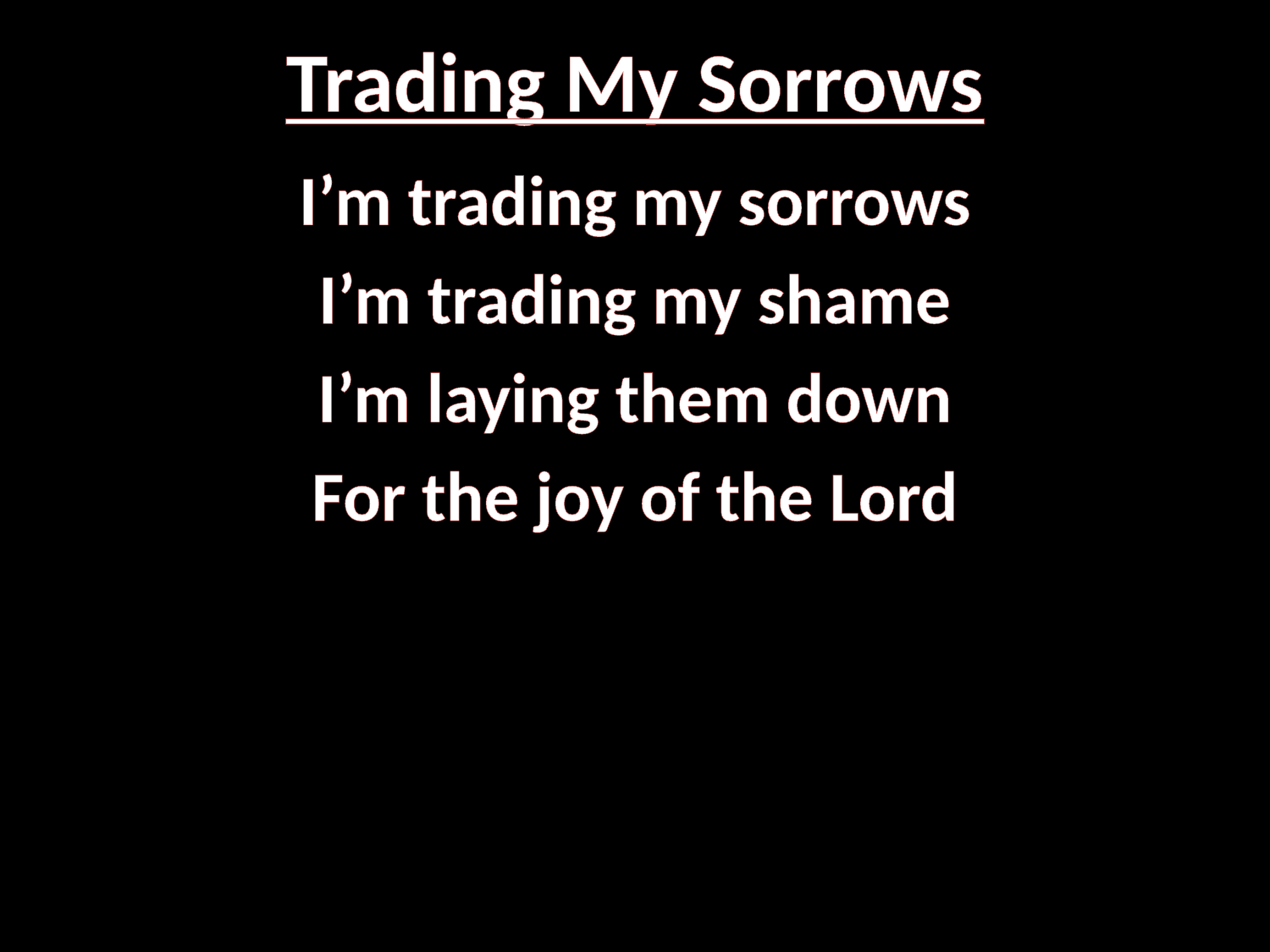

# Trading My Sorrows
I’m trading my sorrows
I’m trading my shame
I’m laying them down
For the joy of the Lord